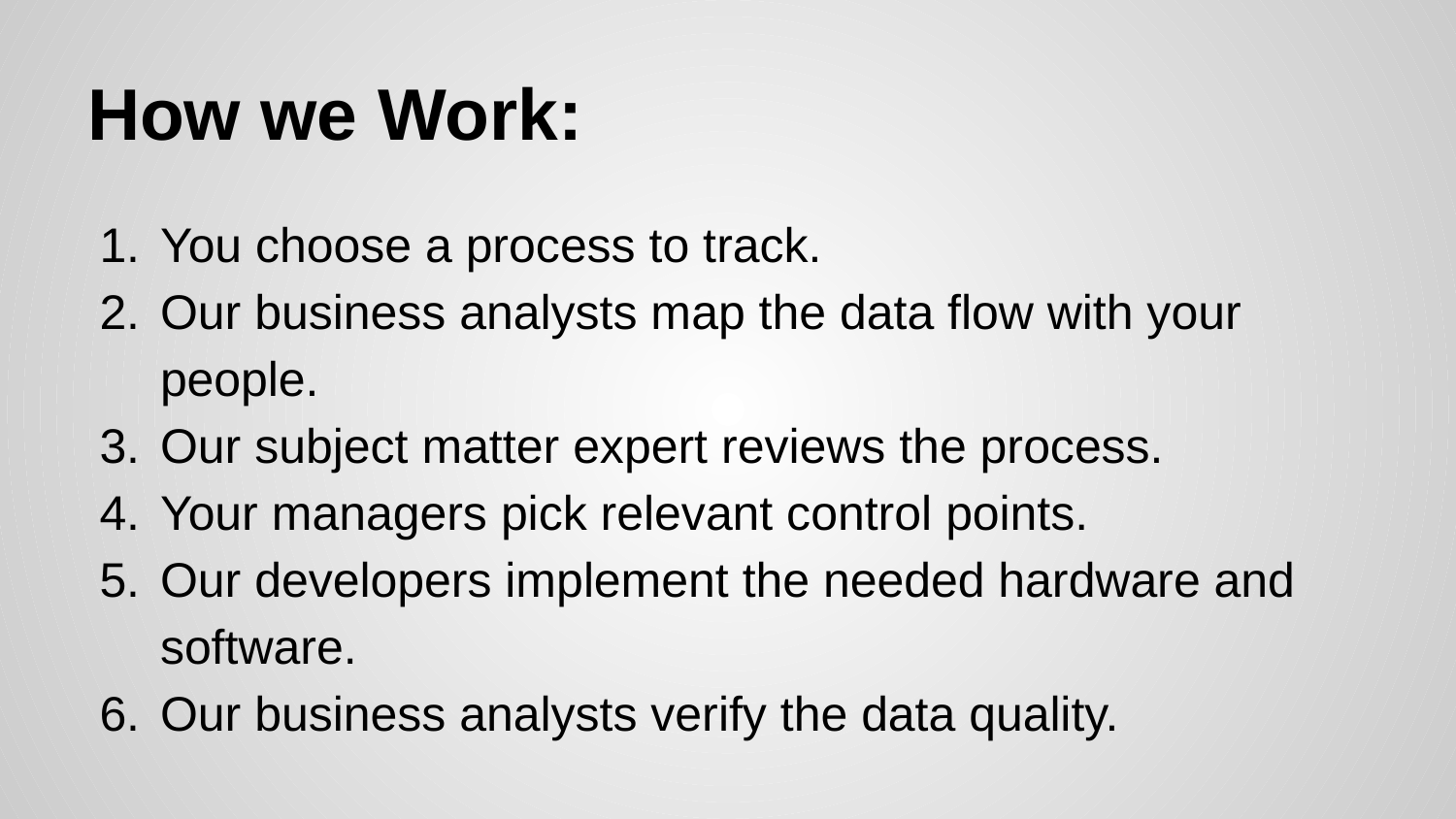

# How we Work:
You choose a process to track.
Our business analysts map the data flow with your people.
Our subject matter expert reviews the process.
Your managers pick relevant control points.
Our developers implement the needed hardware and software.
Our business analysts verify the data quality.